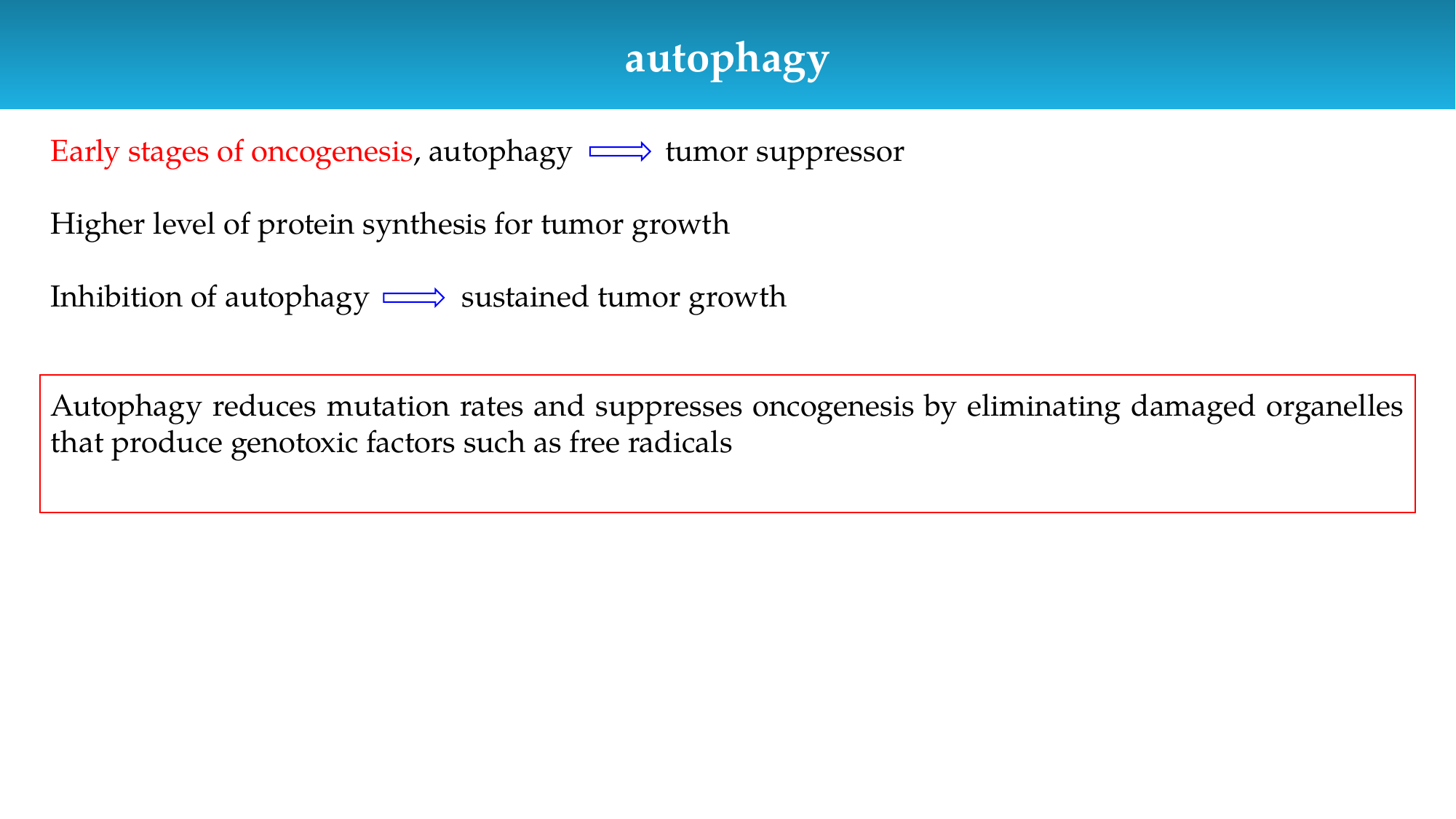

autophagy
Early stages of oncogenesis, autophagy            tumor suppressor

Higher level of protein synthesis for tumor growth

Inhibition of autophagy            sustained tumor growth

Autophagy reduces mutation rates and suppresses oncogenesis by eliminating damaged organelles that produce genotoxic factors such as free radicals